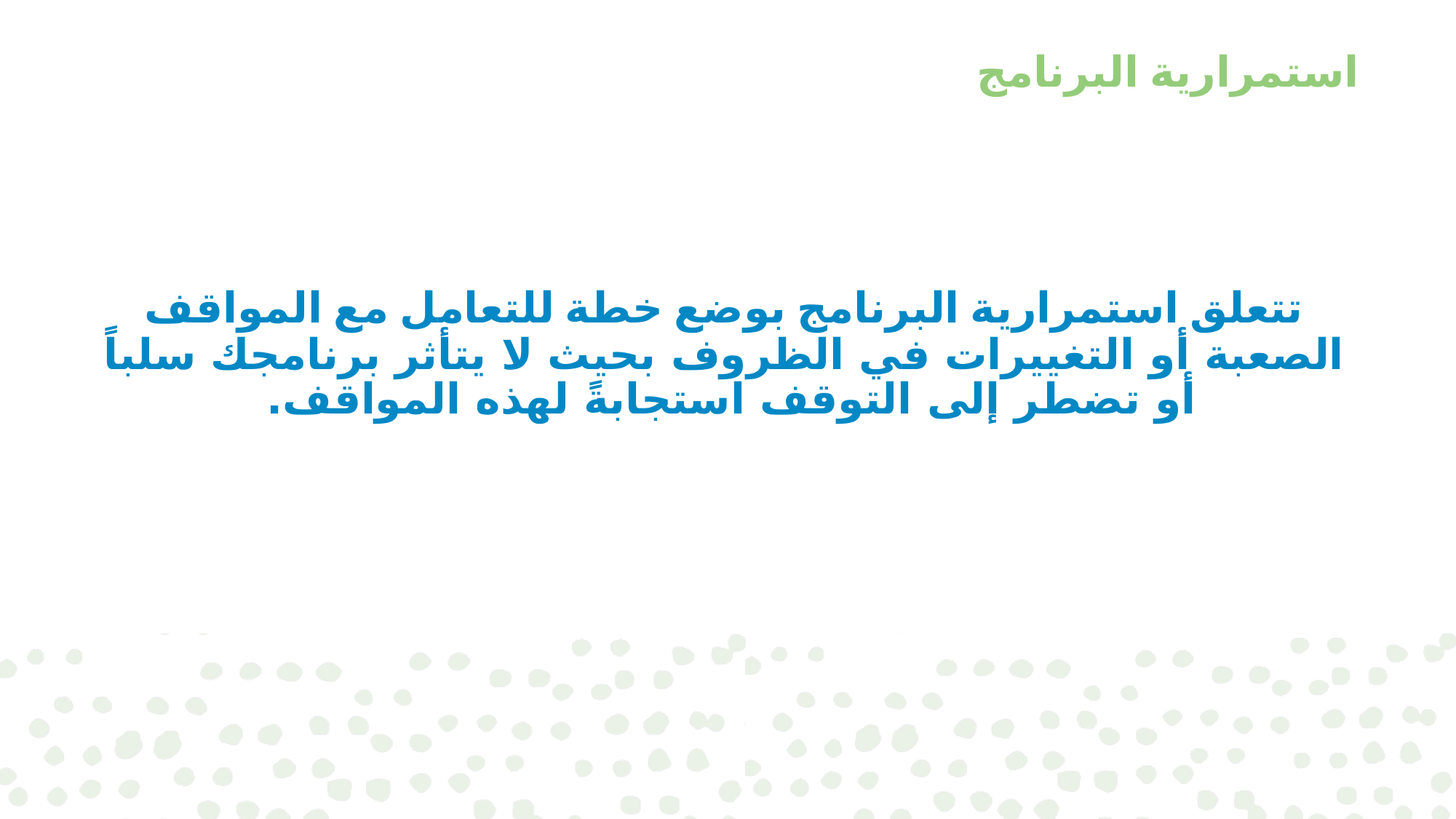

# استمرارية البرنامج

تتعلق استمرارية البرنامج بوضع خطة للتعامل مع المواقف الصعبة أو التغييرات في الظروف بحيث لا يتأثر برنامجك سلباً أو تضطر إلى التوقف استجابةً لهذه المواقف.